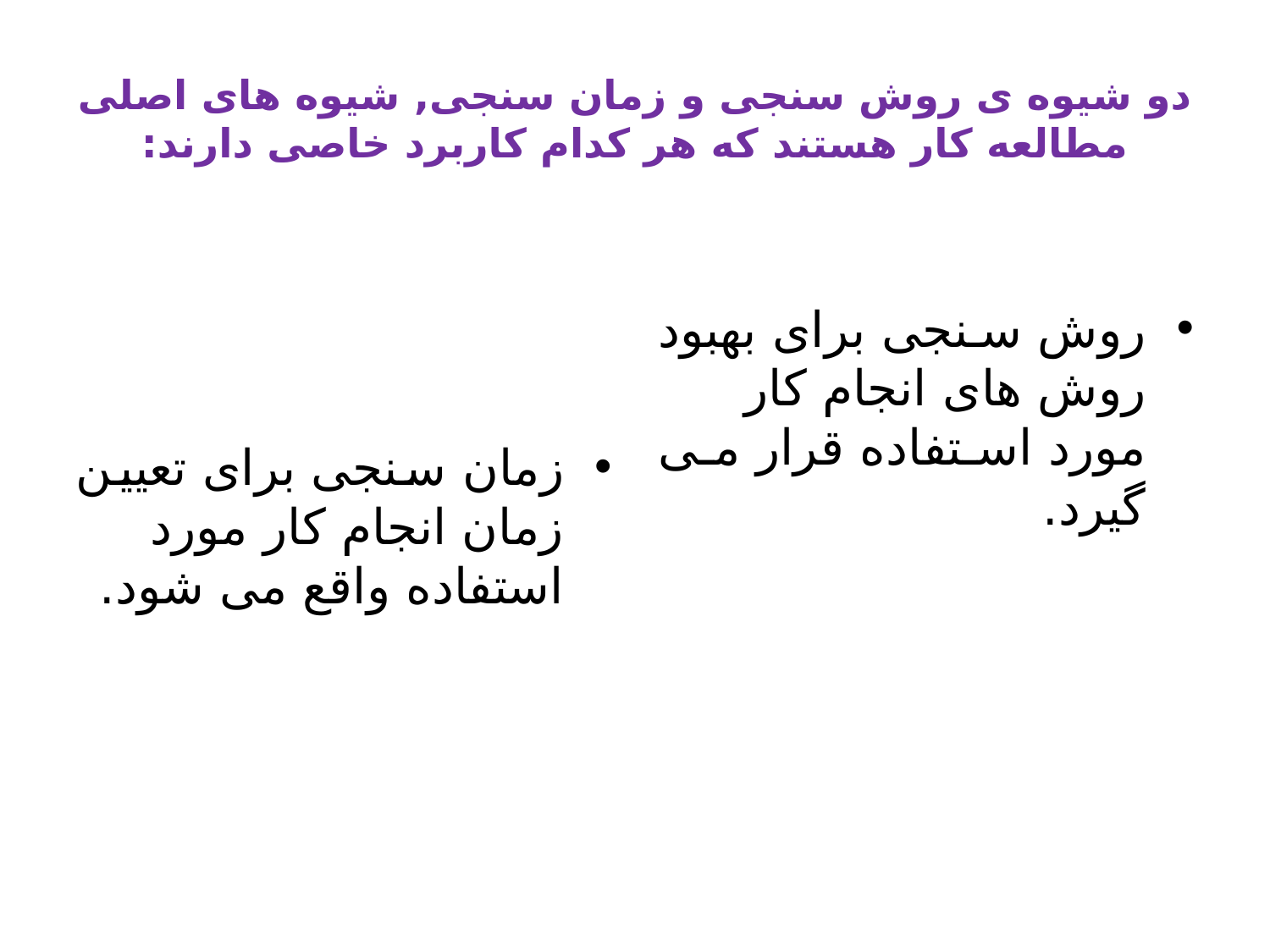

# دو شیوه ی روش سنجی و زمان سنجی, شیوه های اصلی مطالعه کار هستند که هر کدام کاربرد خاصی دارند:

زمان سنجی برای تعیین زمان انجام کار مورد استفاده واقع می شود.

روش سنجی برای بهبود روش های انجام کار مورد استفاده قرار می گیرد.